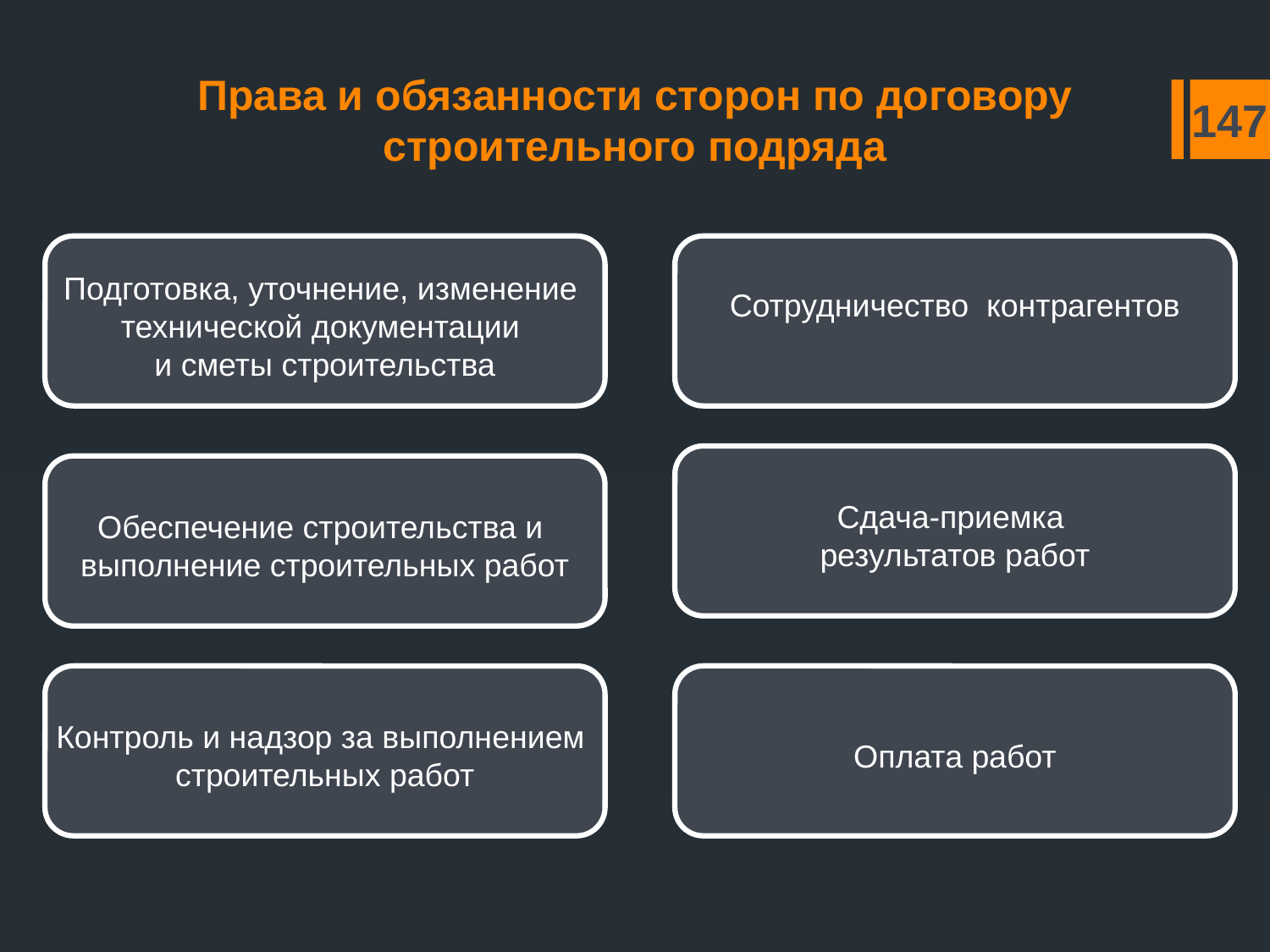

# Права и обязанности сторон по договору строительного подряда
147

Подготовка, уточнение, изменение
технической документации
и сметы строительства

Сотрудничество  контрагентов

Сдача-приемка
результатов работ

Обеспечение строительства и
выполнение строительных работ

Контроль и надзор за выполнением
строительных работ

Оплата работ